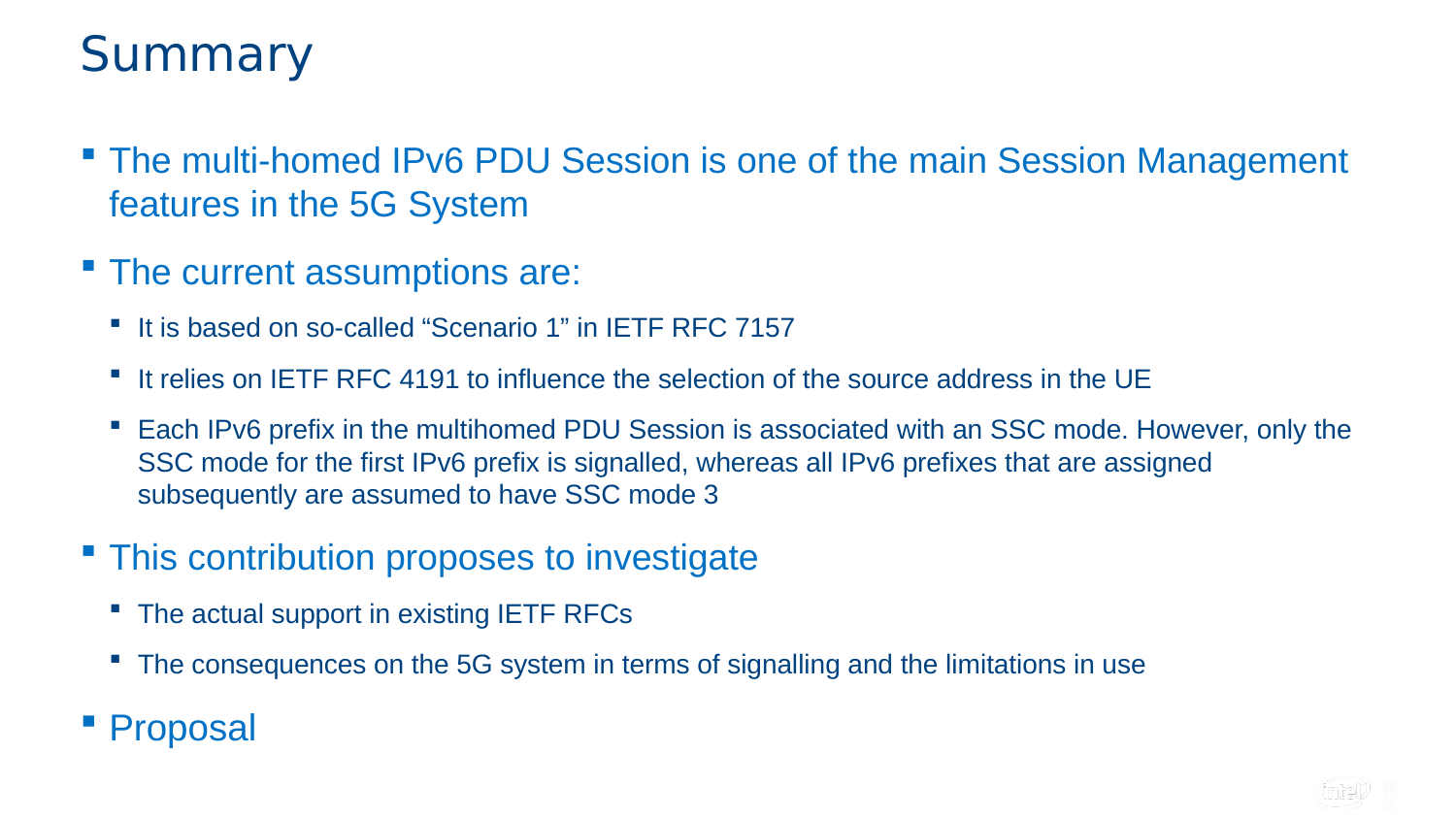

# Summary
The multi-homed IPv6 PDU Session is one of the main Session Management features in the 5G System
The current assumptions are:
It is based on so-called “Scenario 1” in IETF RFC 7157
It relies on IETF RFC 4191 to influence the selection of the source address in the UE
Each IPv6 prefix in the multihomed PDU Session is associated with an SSC mode. However, only the SSC mode for the first IPv6 prefix is signalled, whereas all IPv6 prefixes that are assigned subsequently are assumed to have SSC mode 3
This contribution proposes to investigate
The actual support in existing IETF RFCs
The consequences on the 5G system in terms of signalling and the limitations in use
Proposal

2